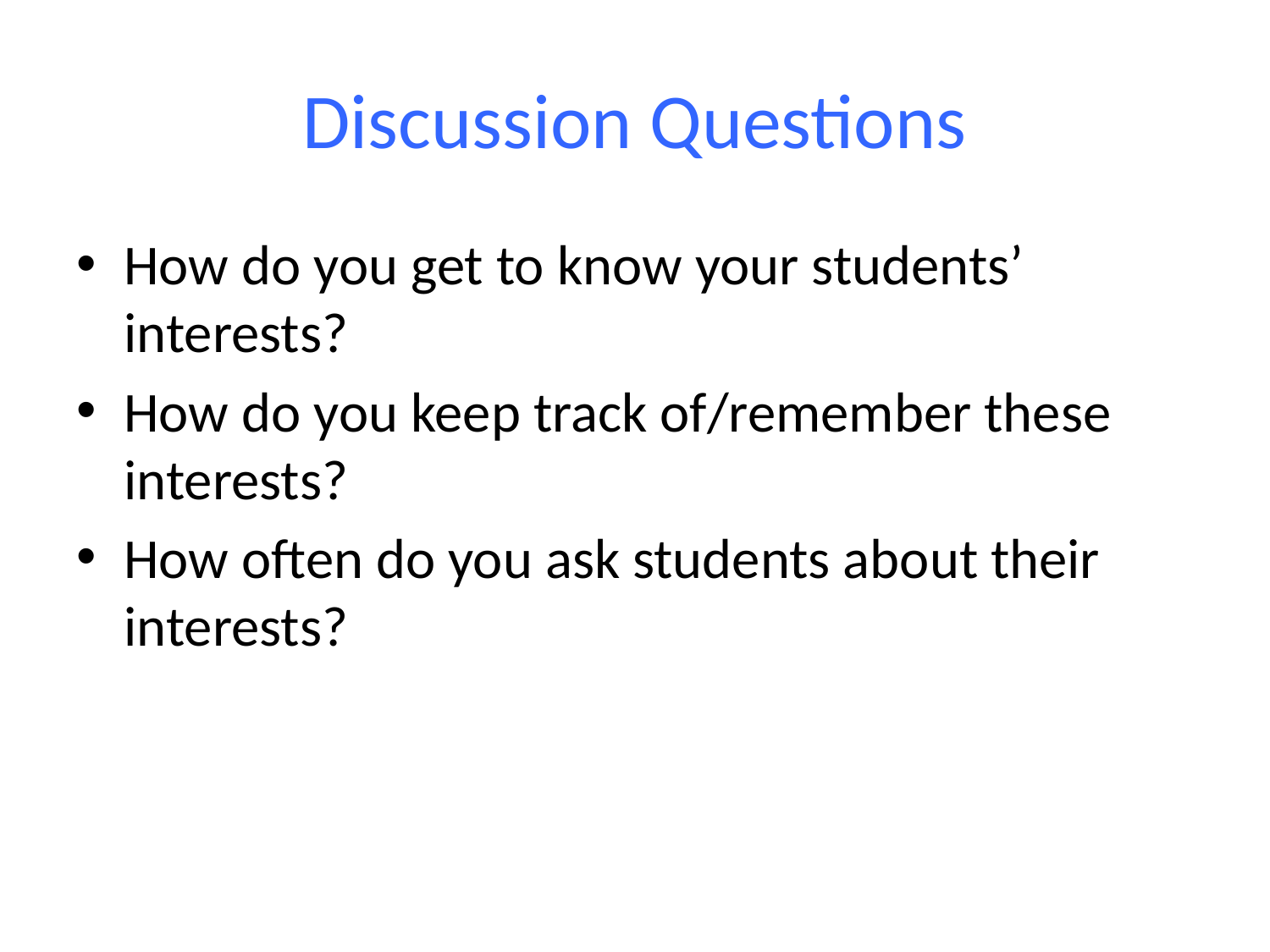

# Discussion Questions
How do you get to know your students’ interests?
How do you keep track of/remember these interests?
How often do you ask students about their interests?